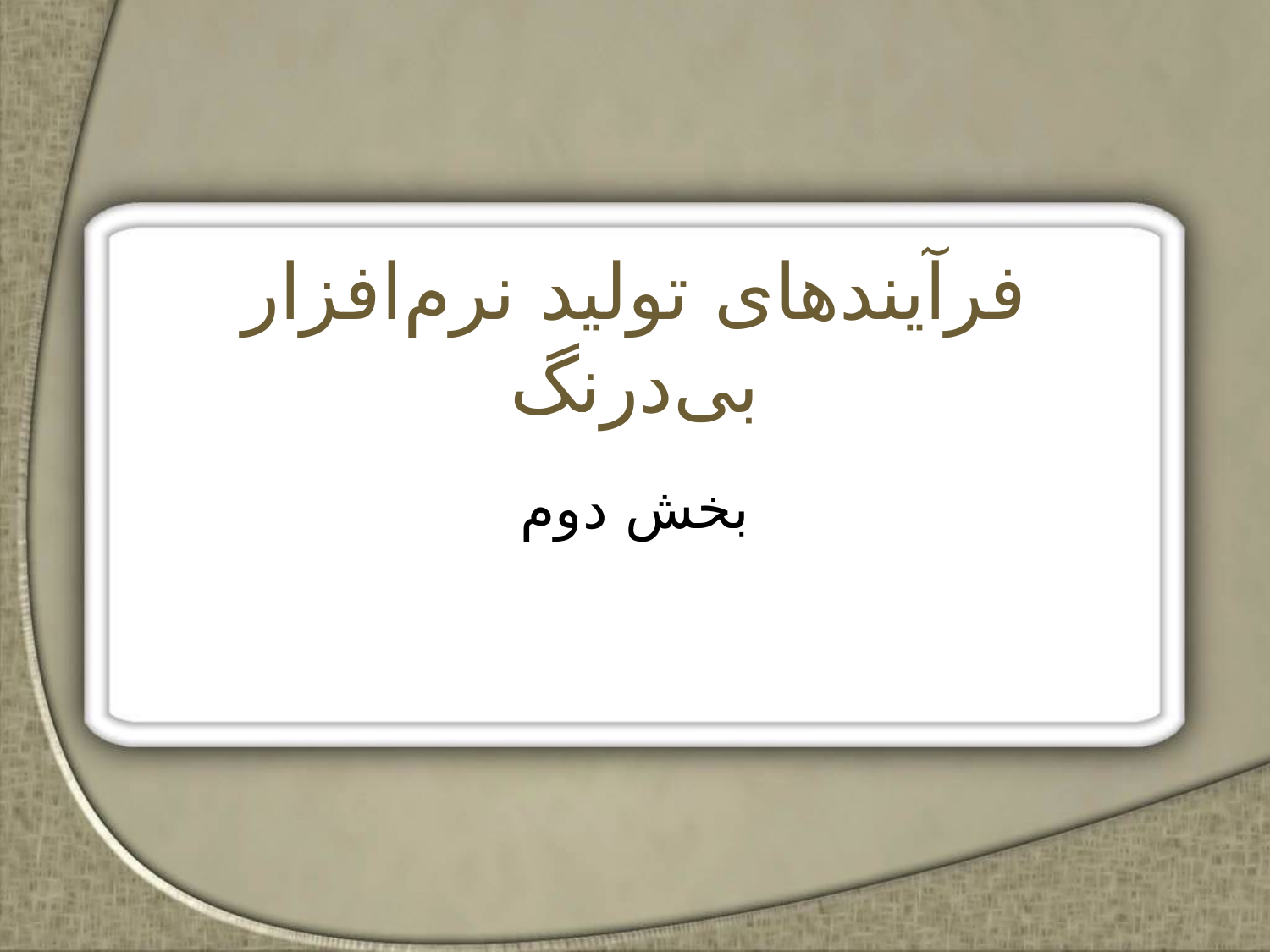

# فرآيندهای توليد نرم‌افزار بی‌درنگ
بخش دوم